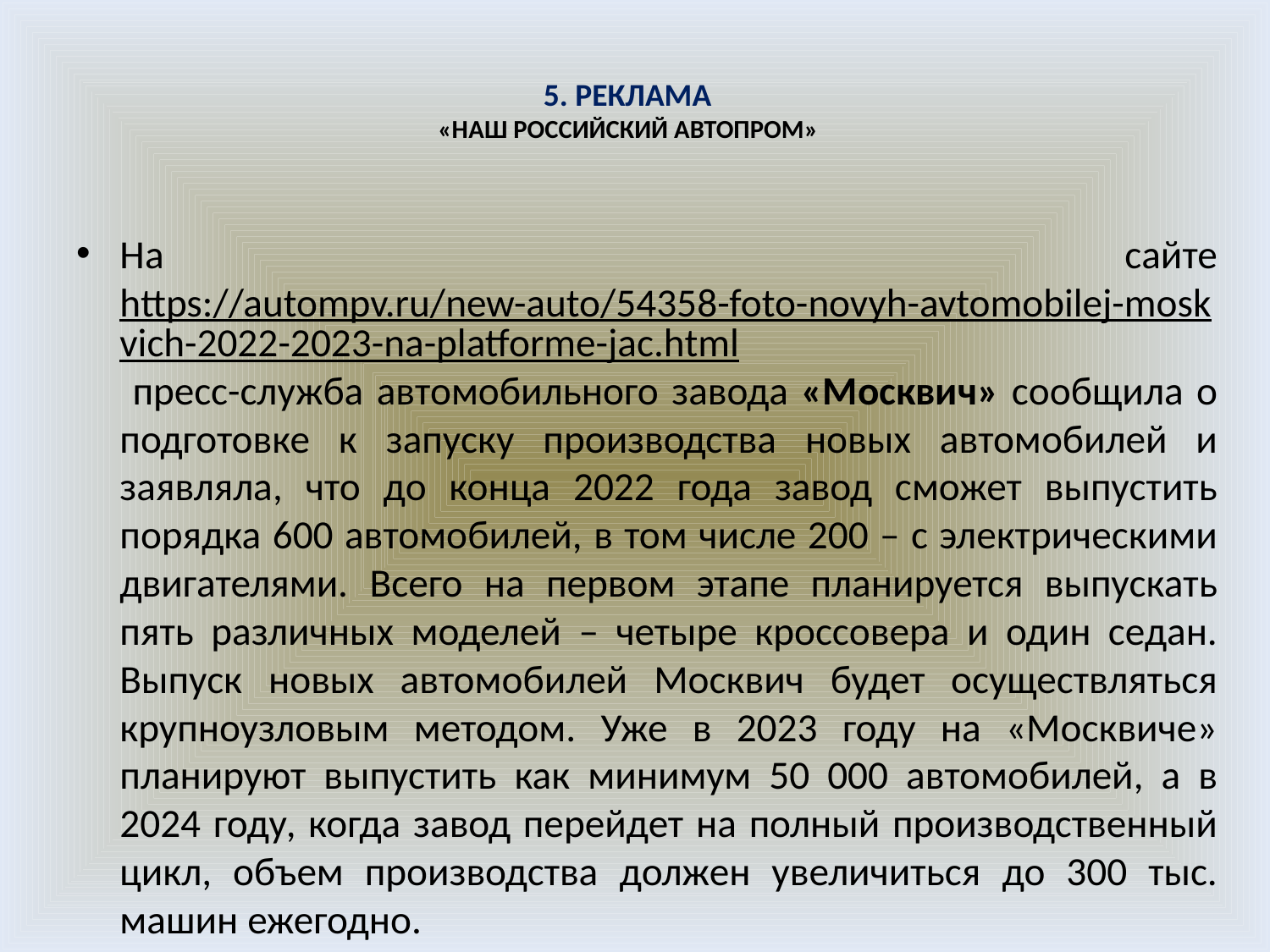

# 5. РЕКЛАМА «НАШ РОССИЙСКИЙ АВТОПРОМ»
На сайте https://autompv.ru/new-auto/54358-foto-novyh-avtomobilej-moskvich-2022-2023-na-platforme-jac.html пресс-служба автомобильного завода «Москвич» сообщила о подготовке к запуску производства новых автомобилей и заявляла, что до конца 2022 года завод сможет выпустить порядка 600 автомобилей, в том числе 200 – с электрическими двигателями. Всего на первом этапе планируется выпускать пять различных моделей – четыре кроссовера и один седан. Выпуск новых автомобилей Москвич будет осуществляться крупноузловым методом. Уже в 2023 году на «Москвиче» планируют выпустить как минимум 50 000 автомобилей, а в 2024 году, когда завод перейдет на полный производственный цикл, объем производства должен увеличиться до 300 тыс. машин ежегодно.